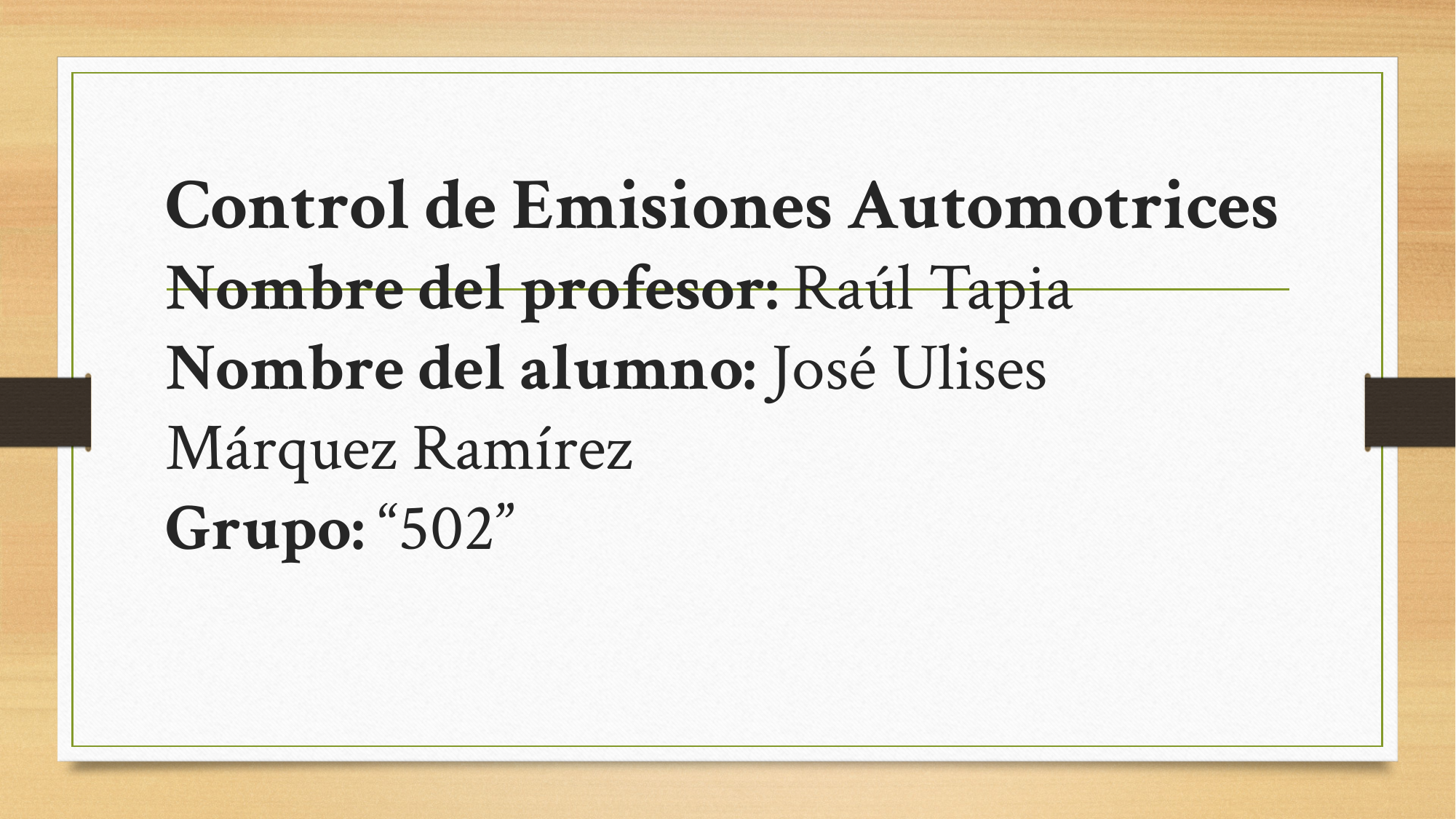

# Control de Emisiones Automotrices Nombre del profesor: Raúl Tapia Nombre del alumno: José Ulises Márquez Ramírez Grupo: “502”